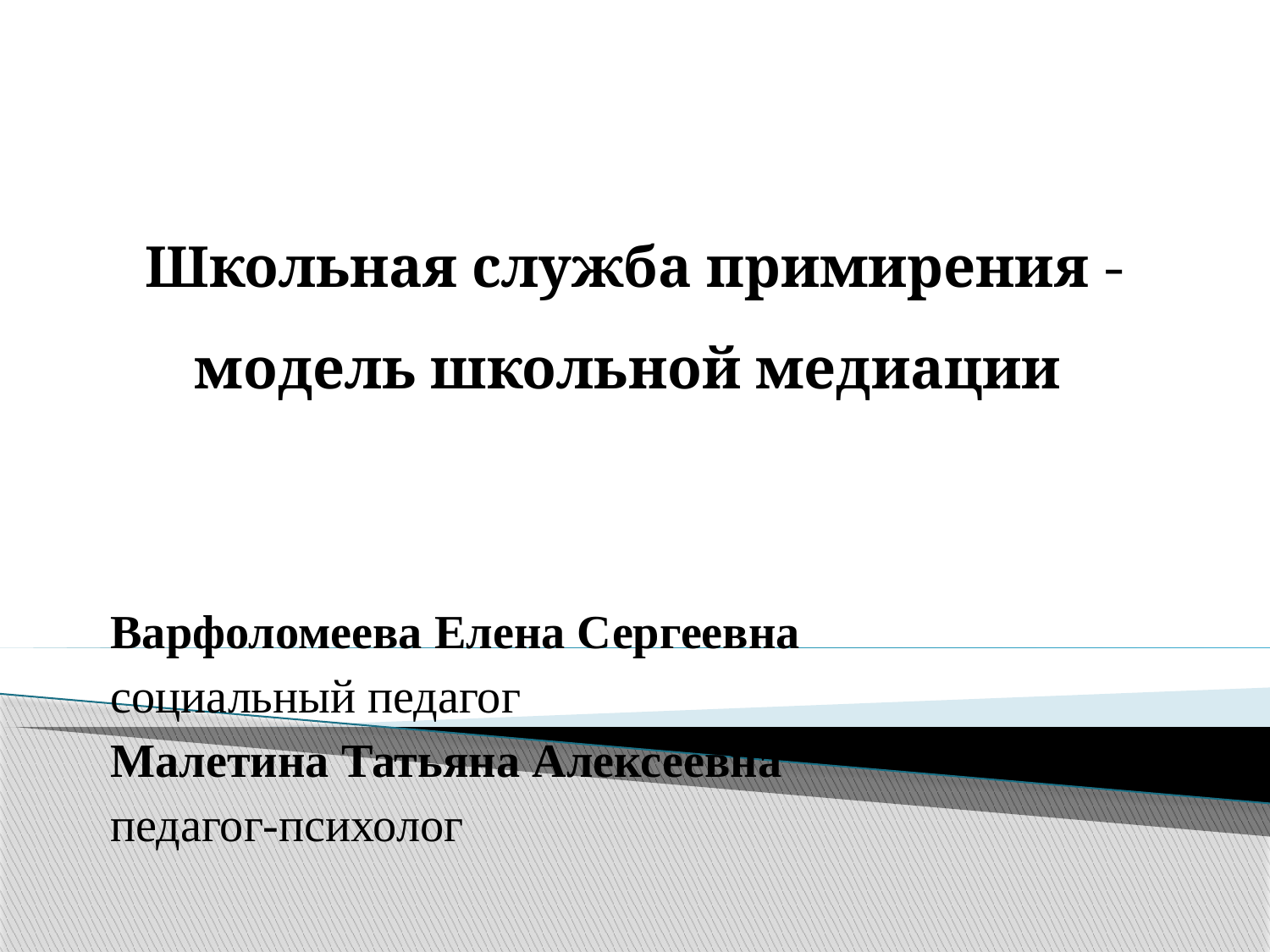

# Школьная служба примирения - модель школьной медиации
Варфоломеева Елена Сергеевна
социальный педагог
Малетина Татьяна Алексеевна
педагог-психолог